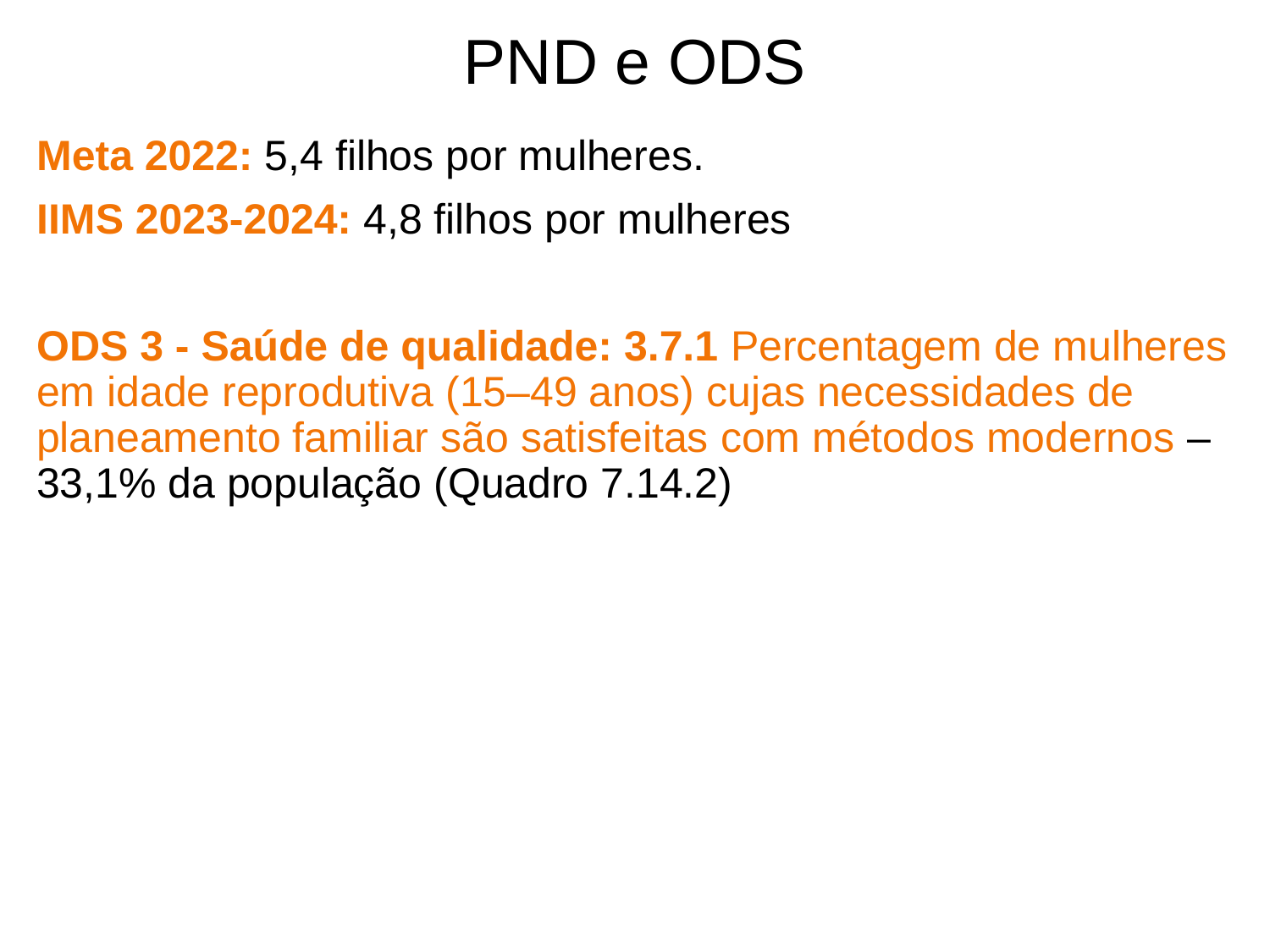

# PND e ODS
Meta 2022: 5,4 filhos por mulheres.
IIMS 2023-2024: 4,8 filhos por mulheres

ODS 3 - Saúde de qualidade: 3.7.1 Percentagem de mulheres em idade reprodutiva (15–49 anos) cujas necessidades de planeamento familiar são satisfeitas com métodos modernos – 33,1% da população (Quadro 7.14.2)